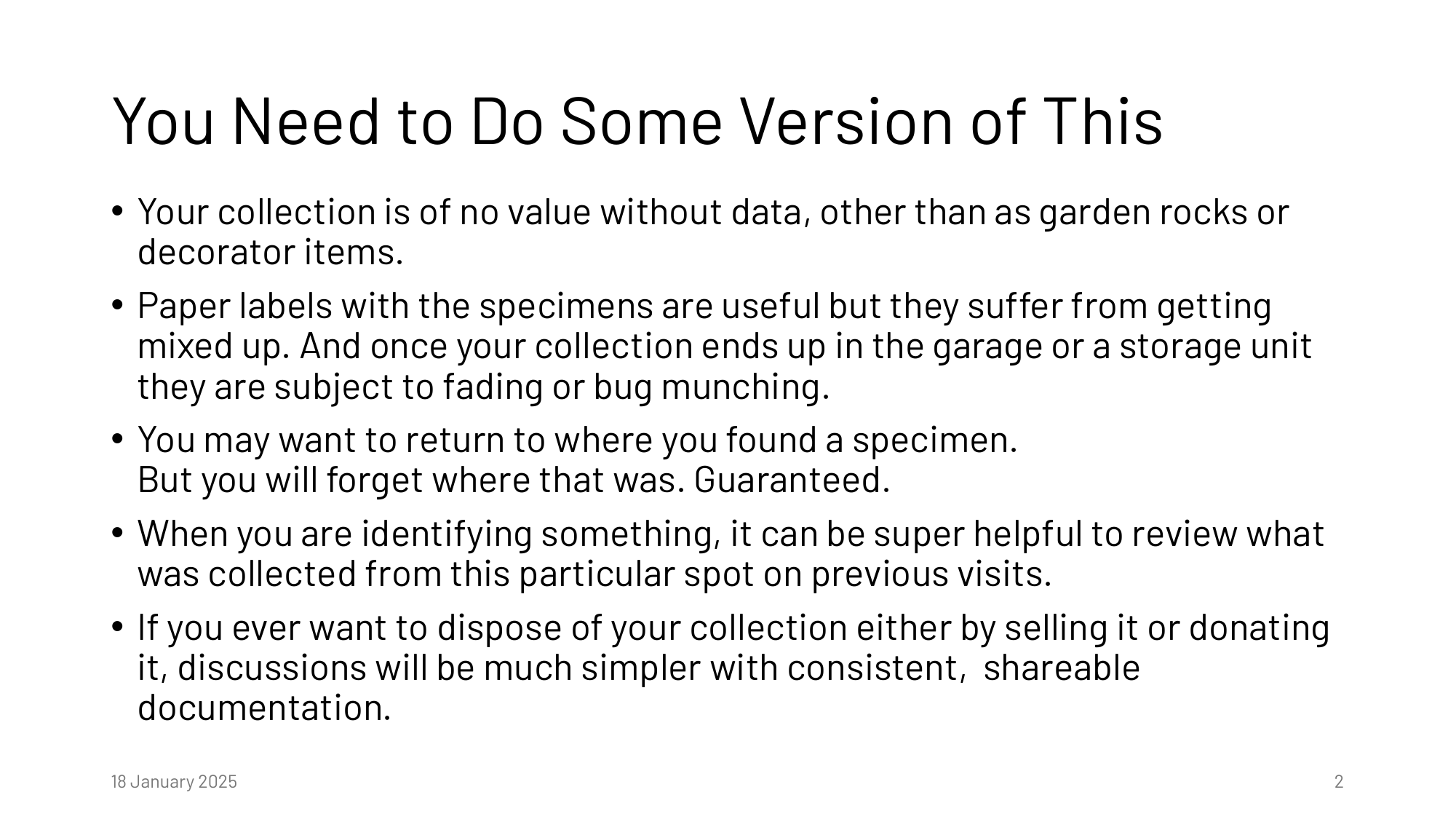

# You Need to Do Some Version of This
Your collection is of no value without data, other than as garden rocks or decorator items.
Paper labels with the specimens are useful but they suffer from getting mixed up. And once your collection ends up in the garage or a storage unit they are subject to fading or bug munching.
You may want to return to where you found a specimen.
But you will forget where that was. Guaranteed.
When you are identifying something, it can be super helpful to review what was collected from this particular spot on previous visits.
If you ever want to dispose of your collection either by selling it or donating it, discussions will be much simpler with consistent,  shareable documentation.

18 January 2025
2